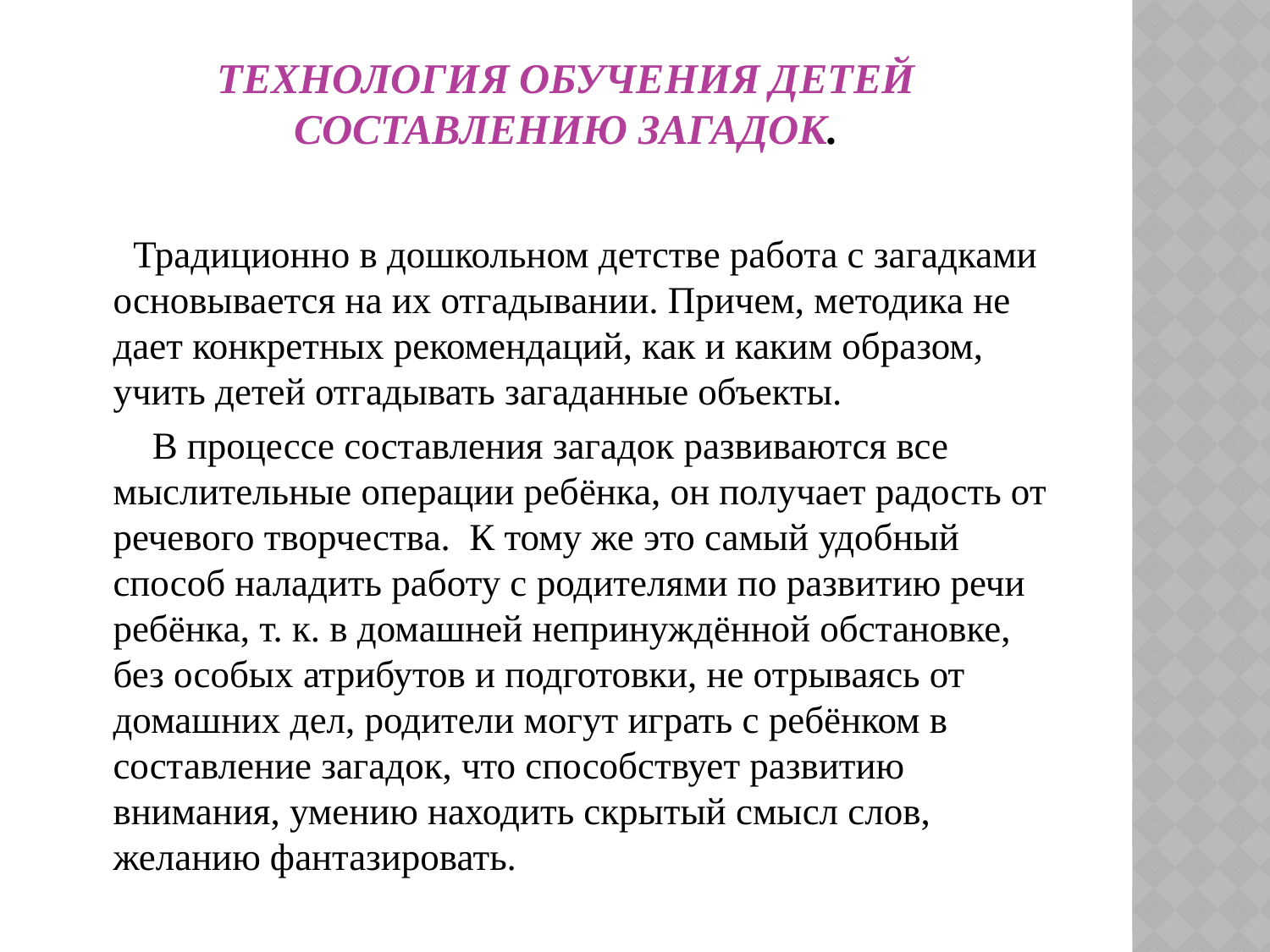

# Технология обучения детей составлению загадок.
      Традиционно в дошкольном детстве работа с загадками основывается на их отгадывании. Причем, методика не дает конкретных рекомендаций, как и каким образом, учить детей отгадывать загаданные объекты.
        В процессе составления загадок развиваются все мыслительные операции ребёнка, он получает радость от речевого творчества.  К тому же это самый удобный способ наладить работу с родителями по развитию речи ребёнка, т. к. в домашней непринуждённой обстановке, без особых атрибутов и подготовки, не отрываясь от домашних дел, родители могут играть с ребёнком в составление загадок, что способствует развитию внимания, умению находить скрытый смысл слов, желанию фантазировать.